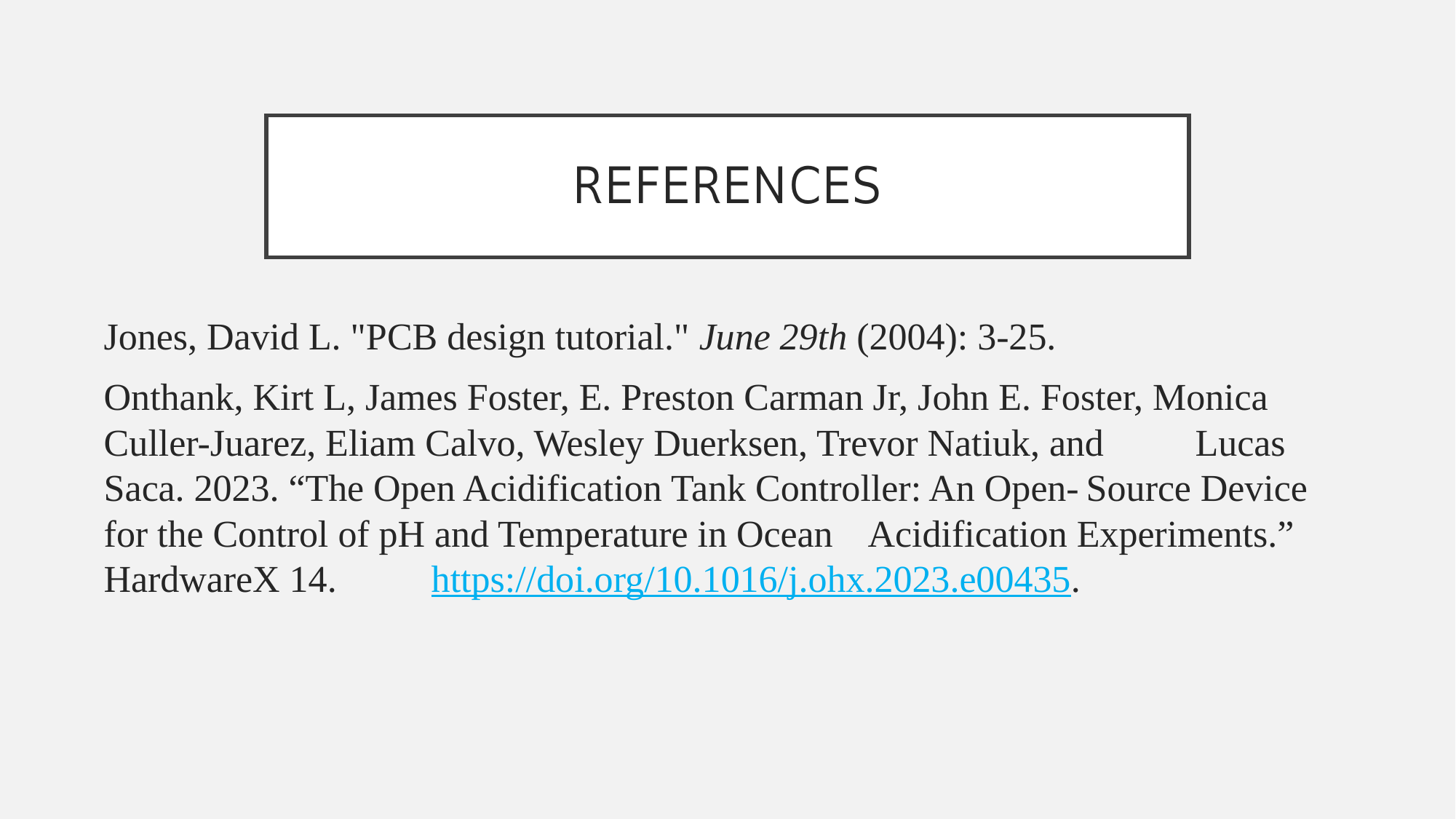

# References
Jones, David L. "PCB design tutorial." June 29th (2004): 3-25.
Onthank, Kirt L, James Foster, E. Preston Carman Jr, John E. Foster, Monica 	Culler-Juarez, Eliam Calvo, Wesley Duerksen, Trevor Natiuk, and 	Lucas Saca. 2023. “The Open Acidification Tank Controller: An Open-	Source Device for the Control of pH and Temperature in Ocean 	Acidification Experiments.” HardwareX 14. 	https://doi.org/10.1016/j.ohx.2023.e00435.